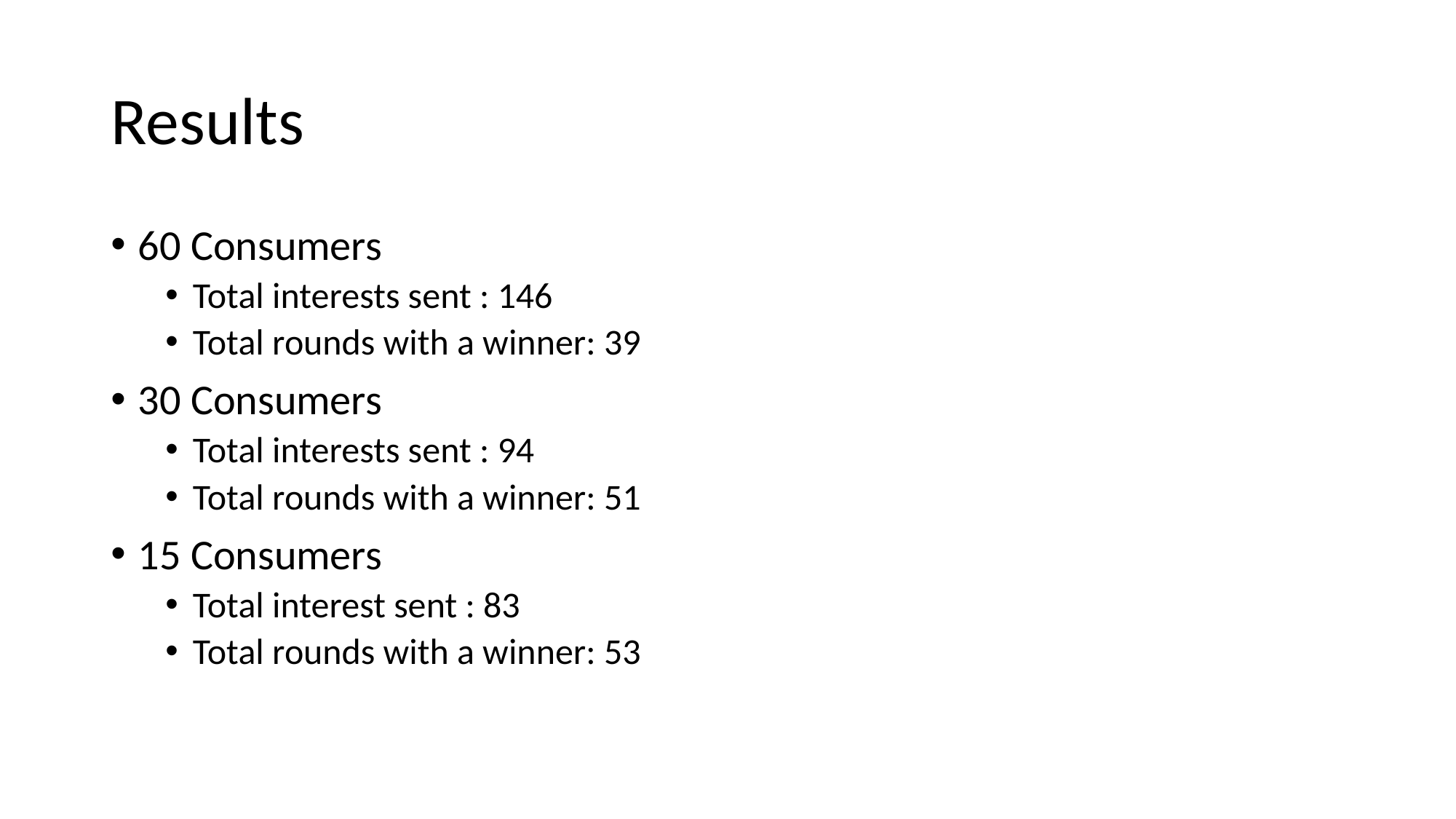

# Results
60 Consumers
Total interests sent : 146
Total rounds with a winner: 39
30 Consumers
Total interests sent : 94
Total rounds with a winner: 51
15 Consumers
Total interest sent : 83
Total rounds with a winner: 53